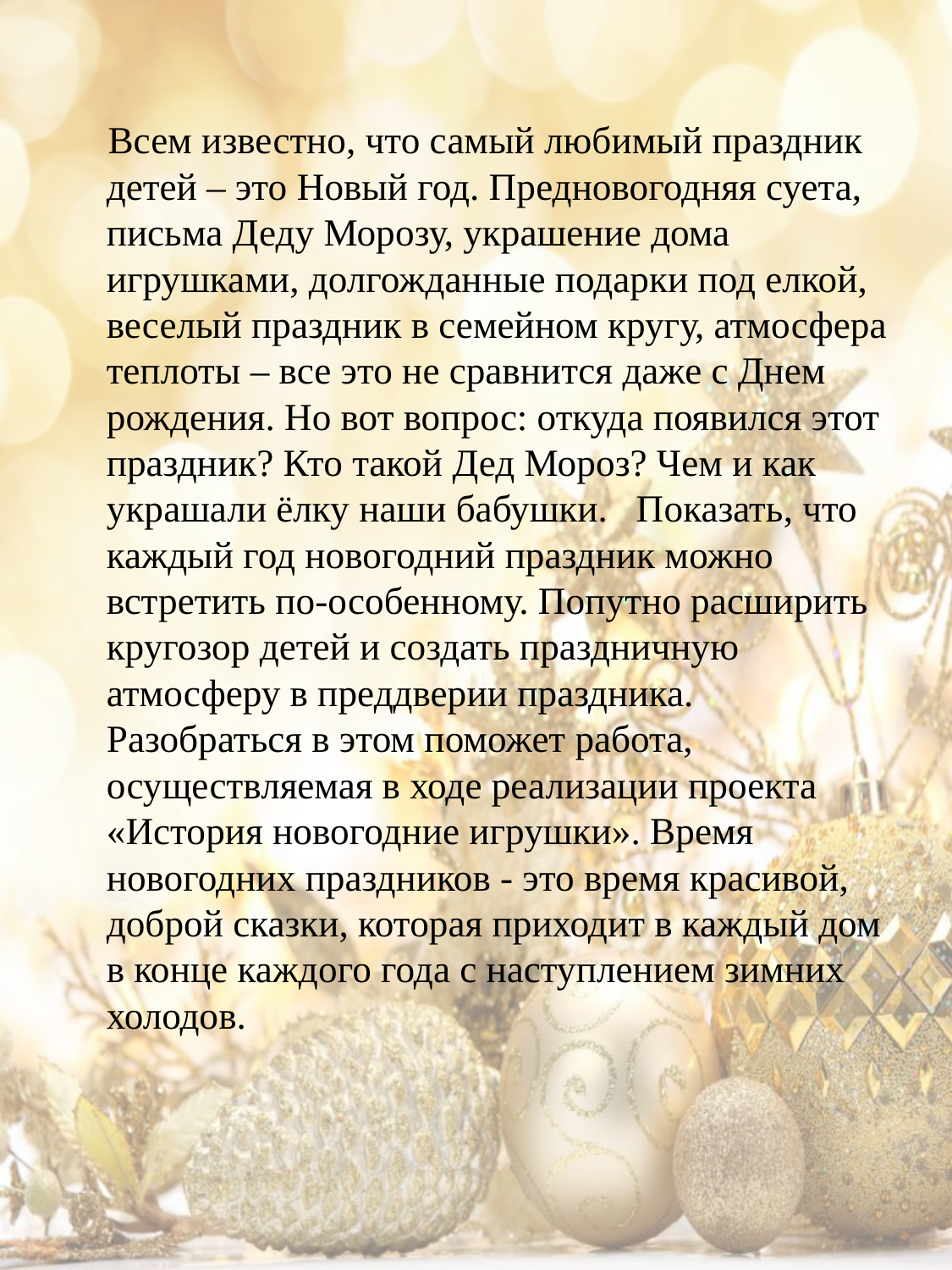

#
     Всем известно, что самый любимый праздник детей – это Новый год. Предновогодняя суета, письма Деду Морозу, украшение дома игрушками, долгожданные подарки под елкой, веселый праздник в семейном кругу, атмосфера теплоты – все это не сравнится даже с Днем рождения. Но вот вопрос: откуда появился этот праздник? Кто такой Дед Мороз? Чем и как украшали ёлку наши бабушки.   Показать, что каждый год новогодний праздник можно встретить по-особенному. Попутно расширить кругозор детей и создать праздничную атмосферу в преддверии праздника. Разобраться в этом поможет работа, осуществляемая в ходе реализации проекта «История новогодние игрушки». Время новогодних праздников - это время красивой, доброй сказки, которая приходит в каждый дом в конце каждого года с наступлением зимних холодов.